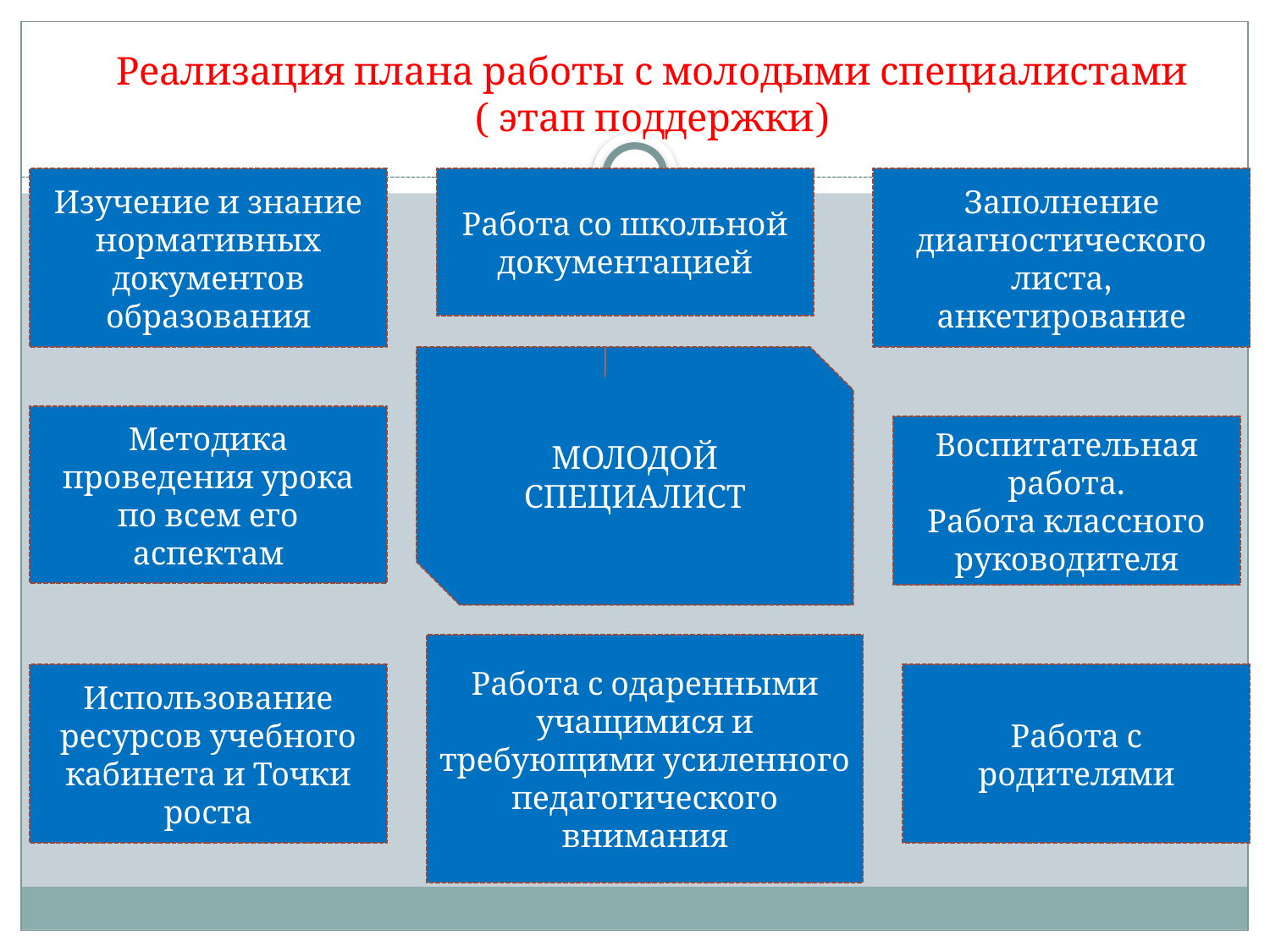

# Реализация плана работы с молодыми специалистами ( этап поддержки)
Изучение и знание нормативных документов образования
Работа со школьной документацией
Заполнение диагностического листа, анкетирование

МОЛОДОЙ СПЕЦИАЛИСТ
Методика проведения урока по всем его аспектам
Воспитательная работа.
Работа классного руководителя
Работа с одаренными учащимися и требующими усиленного педагогического внимания
Использование ресурсов учебного кабинета и Точки роста
Работа с родителями